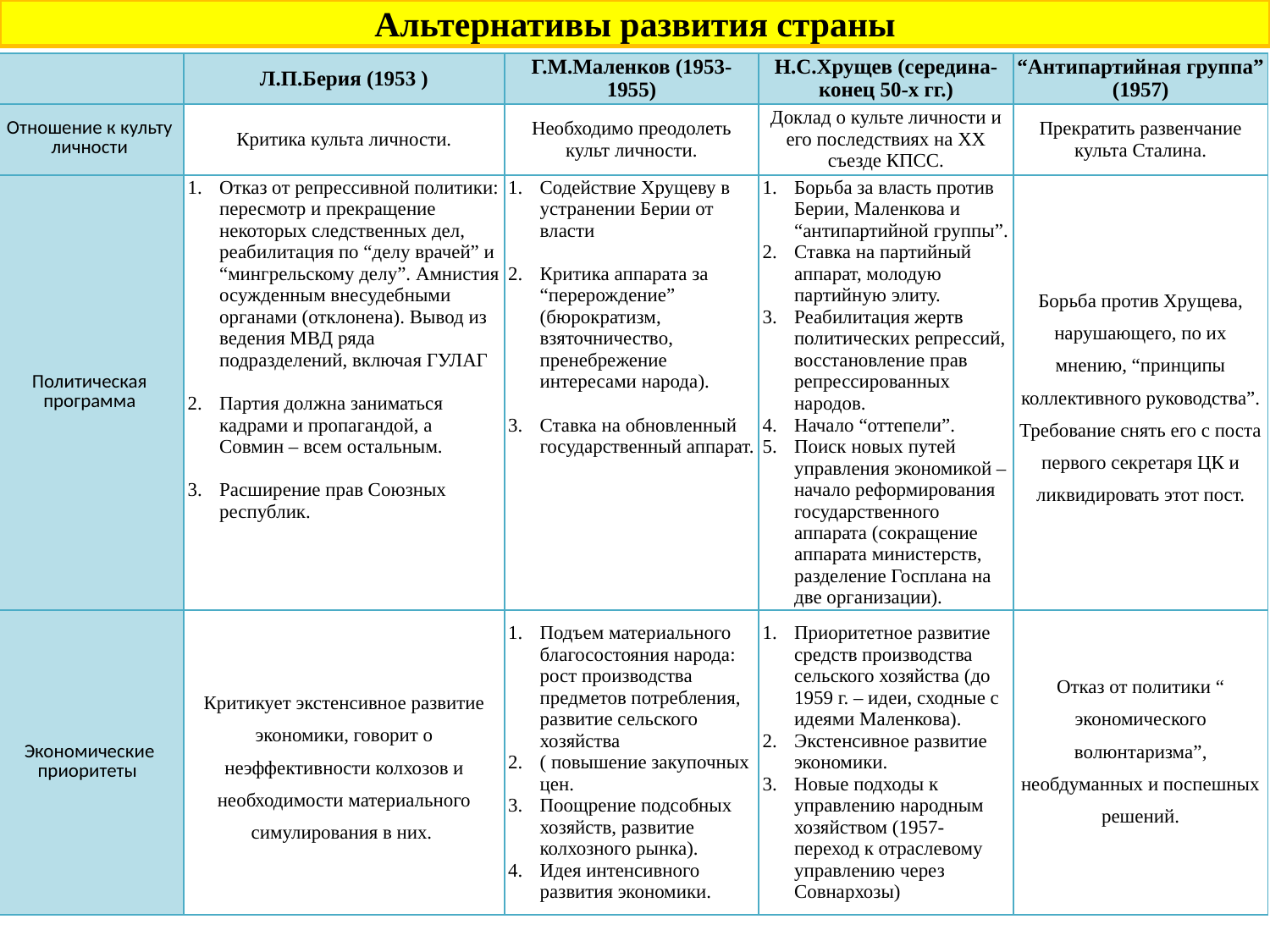

Альтернативы развития страны
|  | Л.П.Берия (1953 ) | Г.М.Маленков (1953-1955) | Н.С.Хрущев (середина-конец 50-х гг.) | “Антипартийная группа” (1957) |
| --- | --- | --- | --- | --- |
| Отношение к культу личности | Критика культа личности. | Необходимо преодолеть культ личности. | Доклад о культе личности и его последствиях на XХ съезде КПСС. | Прекратить развенчание культа Сталина. |
| Политическая программа | Отказ от репрессивной политики: пересмотр и прекращение некоторых следственных дел, реабилитация по “делу врачей” и “мингрельскому делу”. Амнистия осужденным внесудебными органами (отклонена). Вывод из ведения МВД ряда подразделений, включая ГУЛАГ Партия должна заниматься кадрами и пропагандой, а Совмин – всем остальным. Расширение прав Союзных республик. | Содействие Хрущеву в устранении Берии от власти Критика аппарата за “перерождение” (бюрократизм, взяточничество, пренебрежение интересами народа). Ставка на обновленный государственный аппарат. | Борьба за власть против Берии, Маленкова и “антипартийной группы”. Ставка на партийный аппарат, молодую партийную элиту. Реабилитация жертв политических репрессий, восстановление прав репрессированных народов. Начало “оттепели”. Поиск новых путей управления экономикой – начало реформирования государственного аппарата (сокращение аппарата министерств, разделение Госплана на две организации). | Борьба против Хрущева, нарушающего, по их мнению, “принципы коллективного руководства”. Требование снять его с поста первого секретаря ЦК и ликвидировать этот пост. |
| Экономические приоритеты | Критикует экстенсивное развитие экономики, говорит о неэффективности колхозов и необходимости материального симулирования в них. | Подъем материального благосостояния народа: рост производства предметов потребления, развитие сельского хозяйства ( повышение закупочных цен. Поощрение подсобных хозяйств, развитие колхозного рынка). Идея интенсивного развития экономики. | Приоритетное развитие средств производства сельского хозяйства (до 1959 г. – идеи, сходные с идеями Маленкова). Экстенсивное развитие экономики. Новые подходы к управлению народным хозяйством (1957- переход к отраслевому управлению через Совнархозы) | Отказ от политики “ экономического волюнтаризма”, необдуманных и поспешных решений. |